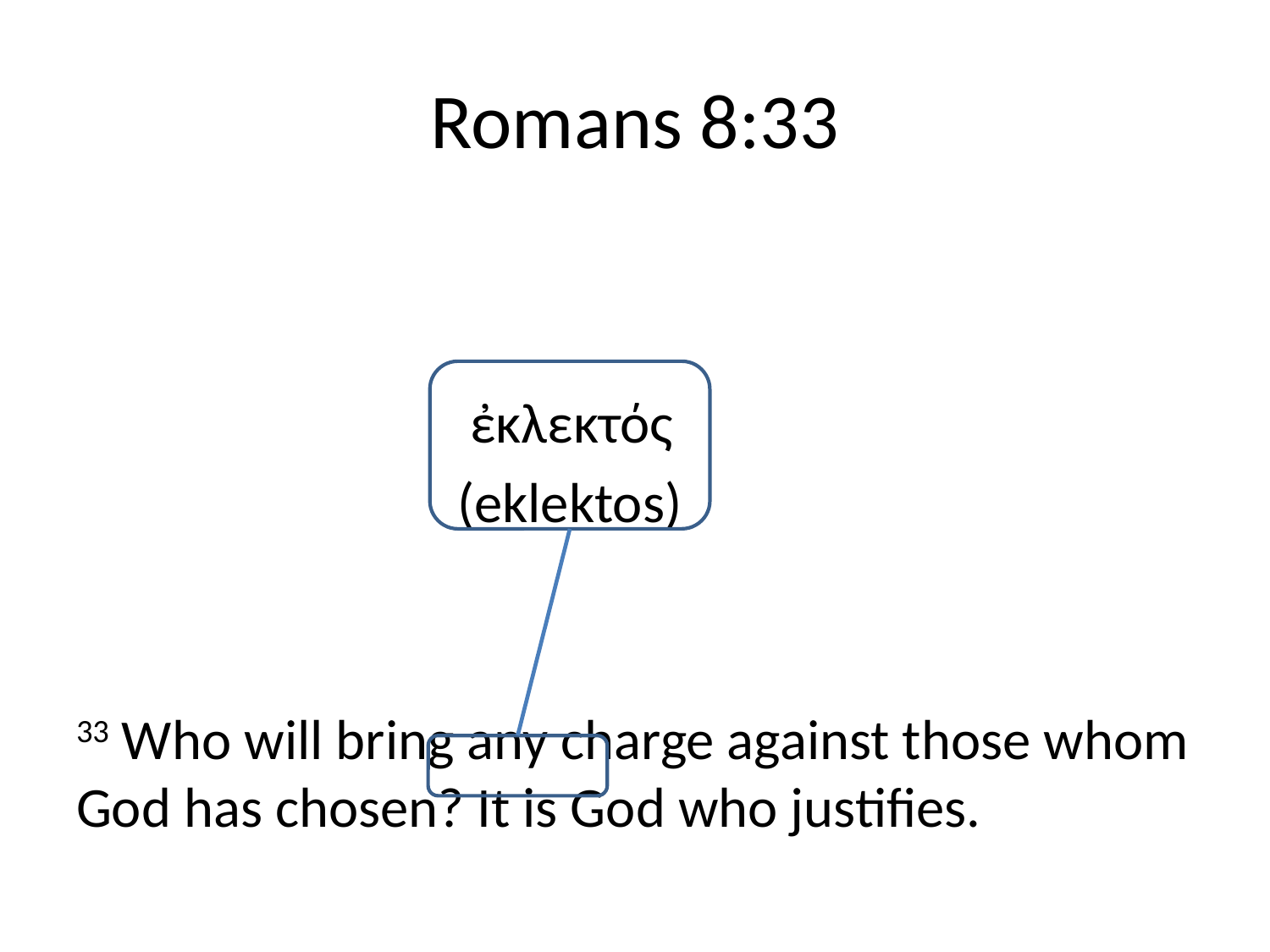

# Romans 8:33

			 ἐκλεκτός
			(eklektos)

33 Who will bring any charge against those whom God has chosen? It is God who justifies.